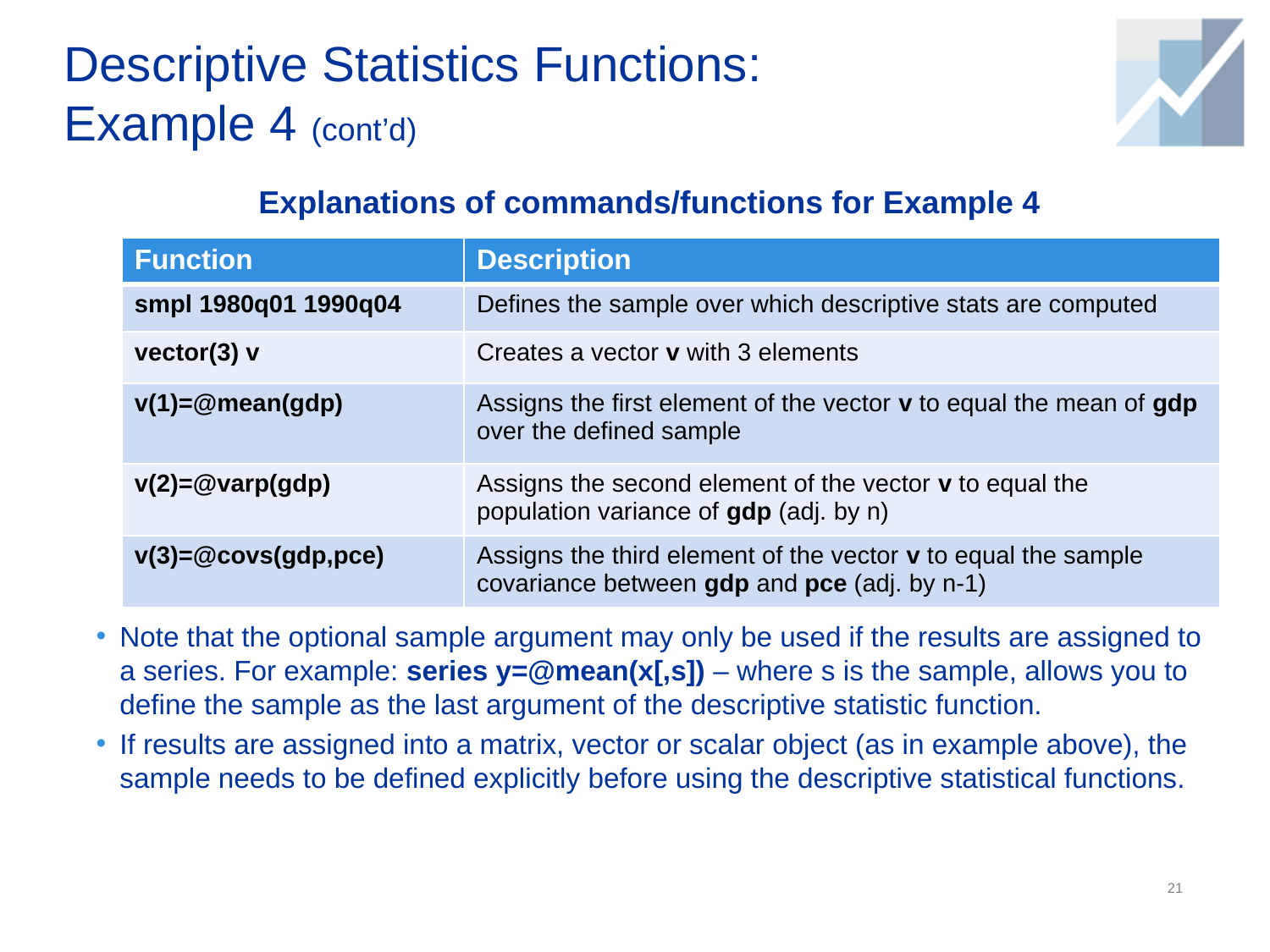

Descriptive Statistics Functions:
Example 4 (cont’d)
	    Explanations of commands/functions for Example 4

Note that the optional sample argument may only be used if the results are assigned to a series. For example: series y=@mean(x[,s]) – where s is the sample, allows you to define the sample as the last argument of the descriptive statistic function.
If results are assigned into a matrix, vector or scalar object (as in example above), the sample needs to be defined explicitly before using the descriptive statistical functions.

| Function | Description |
| --- | --- |
| smpl 1980q01 1990q04 | Defines the sample over which descriptive stats are computed |
| vector(3) v | Creates a vector v with 3 elements |
| v(1)=@mean(gdp) | Assigns the first element of the vector v to equal the mean of gdp over the defined sample |
| v(2)=@varp(gdp) | Assigns the second element of the vector v to equal the population variance of gdp (adj. by n) |
| v(3)=@covs(gdp,pce) | Assigns the third element of the vector v to equal the sample covariance between gdp and pce (adj. by n-1) |
21